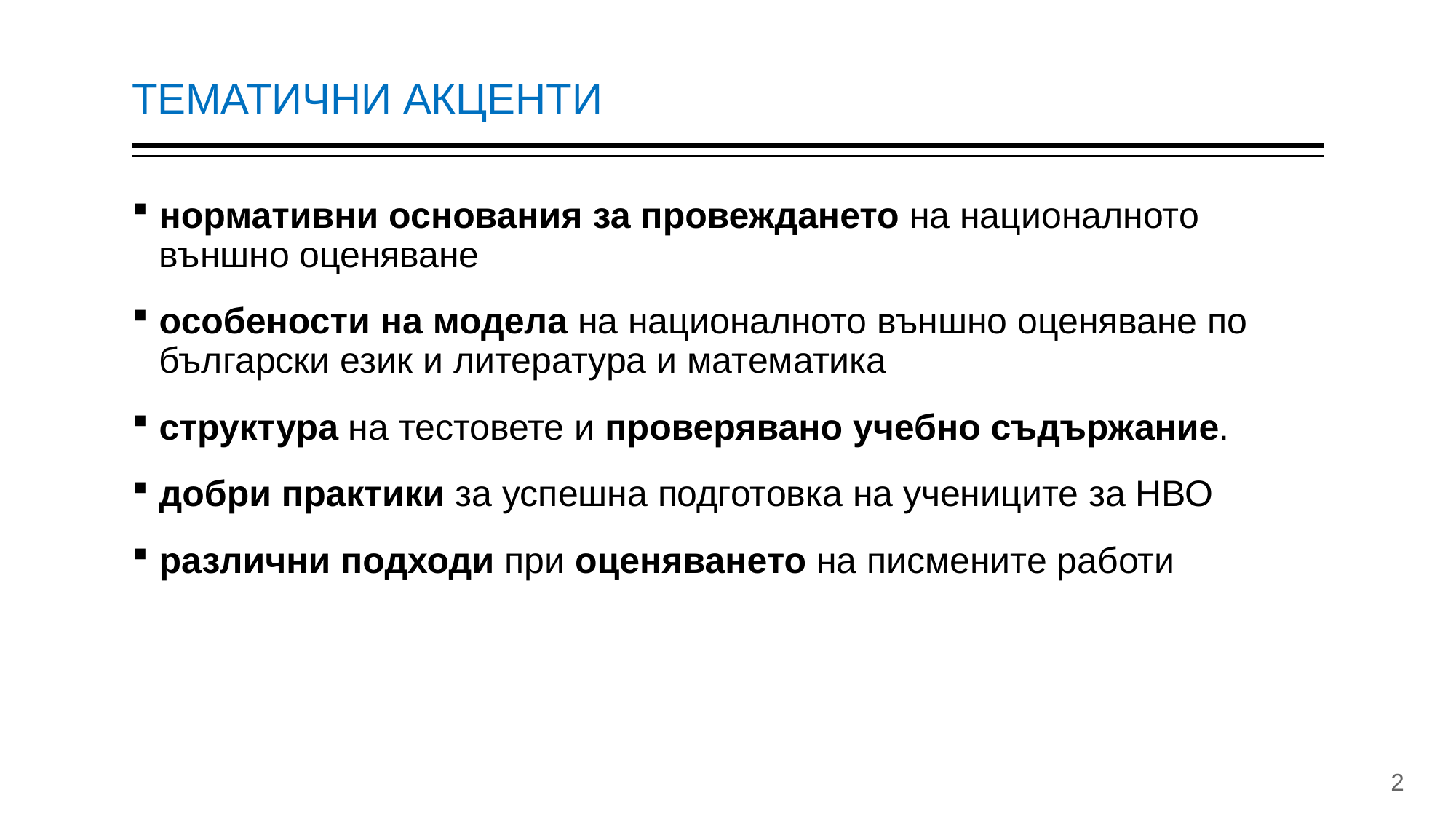

# ТЕМАТИЧНИ АКЦЕНТИ
нормативни основания за провеждането на националното външно оценяване
особености на модела на националното външно оценяване по български език и литература и математика
структура на тестовете и проверявано учебно съдържание.
добри практики за успешна подготовка на учениците за НВО
различни подходи при оценяването на писмените работи

2